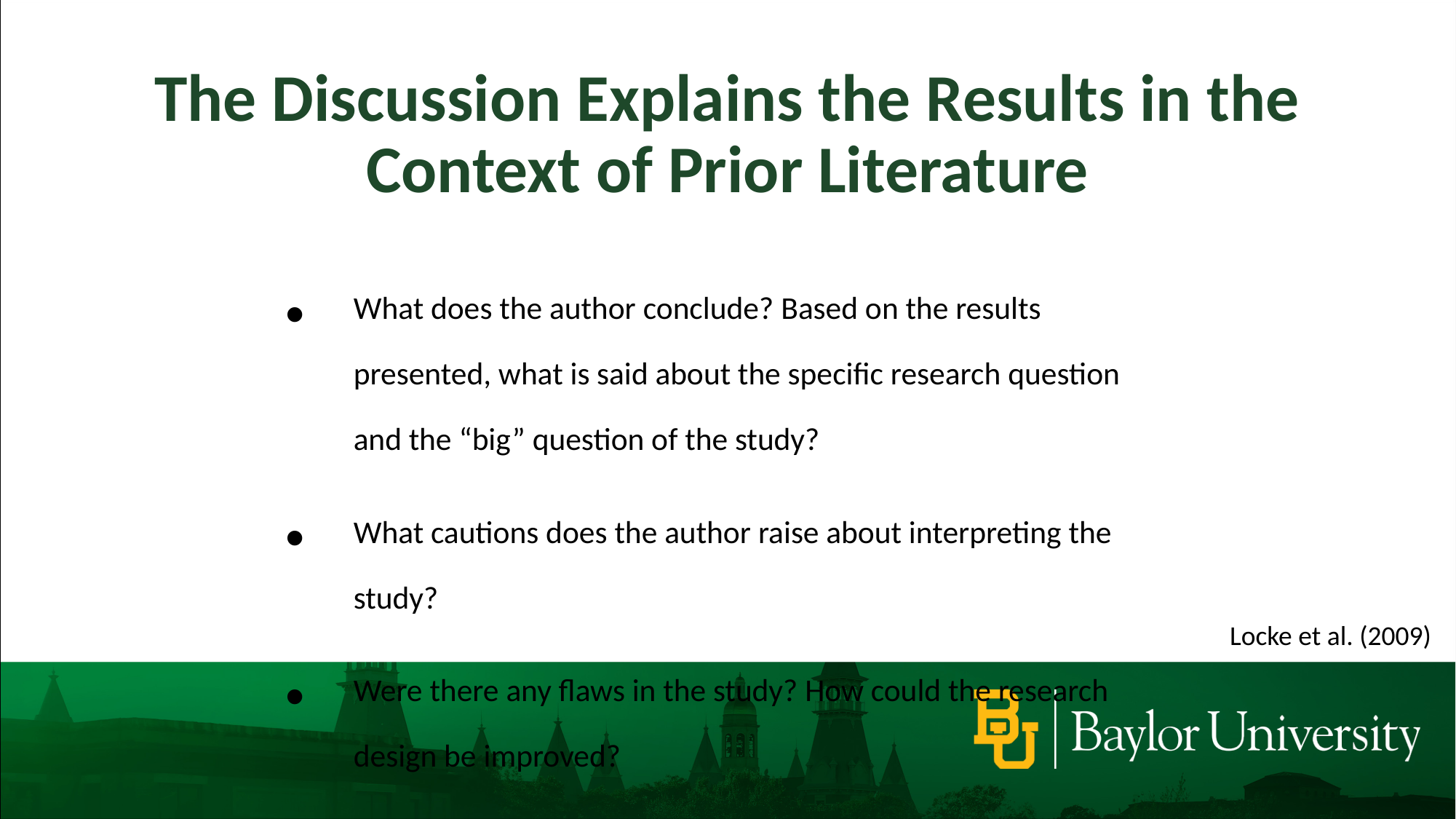

The Discussion Explains the Results in the Context of Prior Literature
What does the author conclude? Based on the results presented, what is said about the specific research question and the “big” question of the study?
What cautions does the author raise about interpreting the study?
Were there any flaws in the study? How could the research design be improved?
Locke et al. (2009)